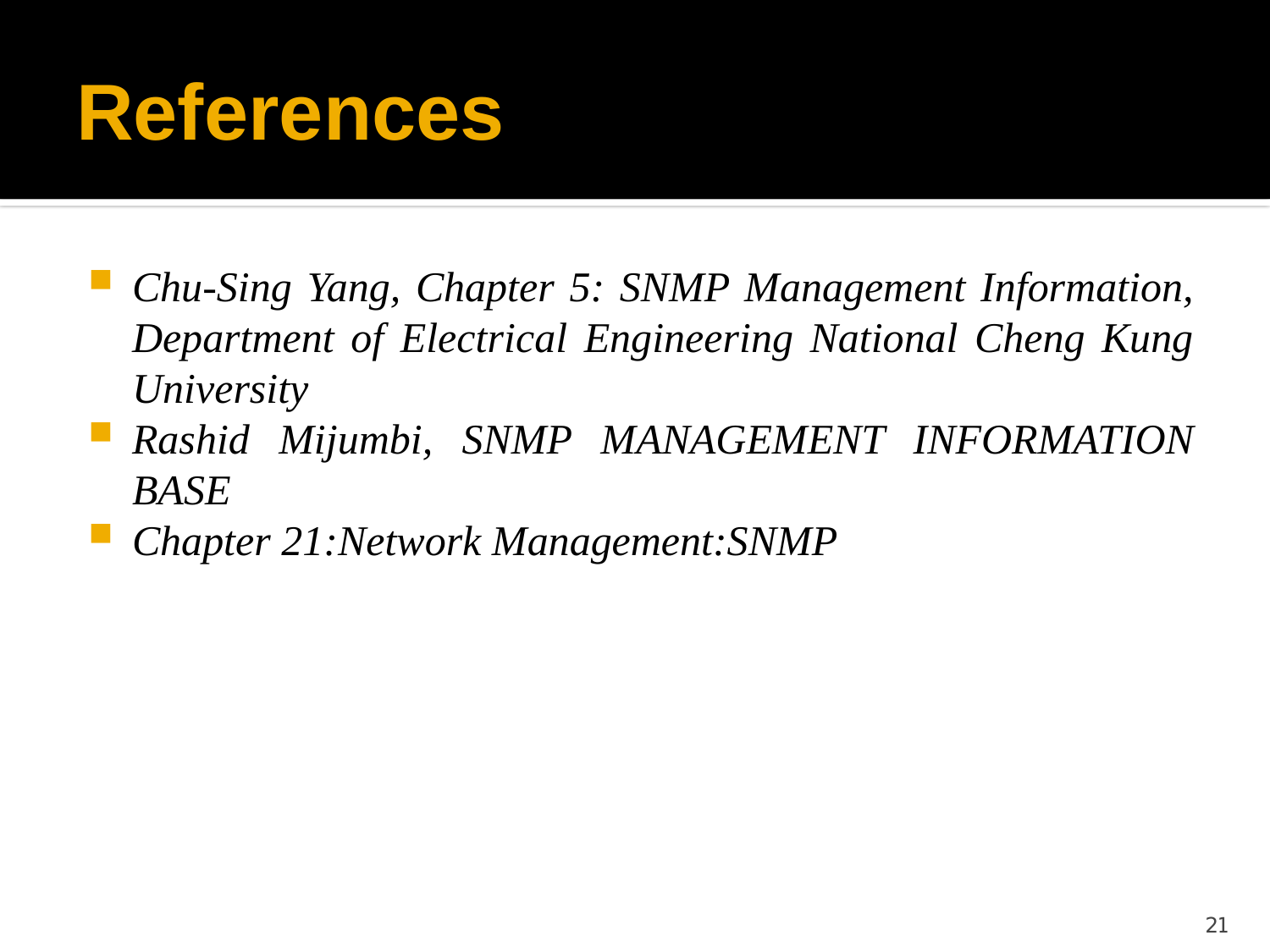

# References
Chu-Sing Yang, Chapter 5: SNMP Management Information, Department of Electrical Engineering National Cheng Kung University
Rashid Mijumbi, SNMP MANAGEMENT INFORMATION BASE
Chapter 21:Network Management:SNMP

21